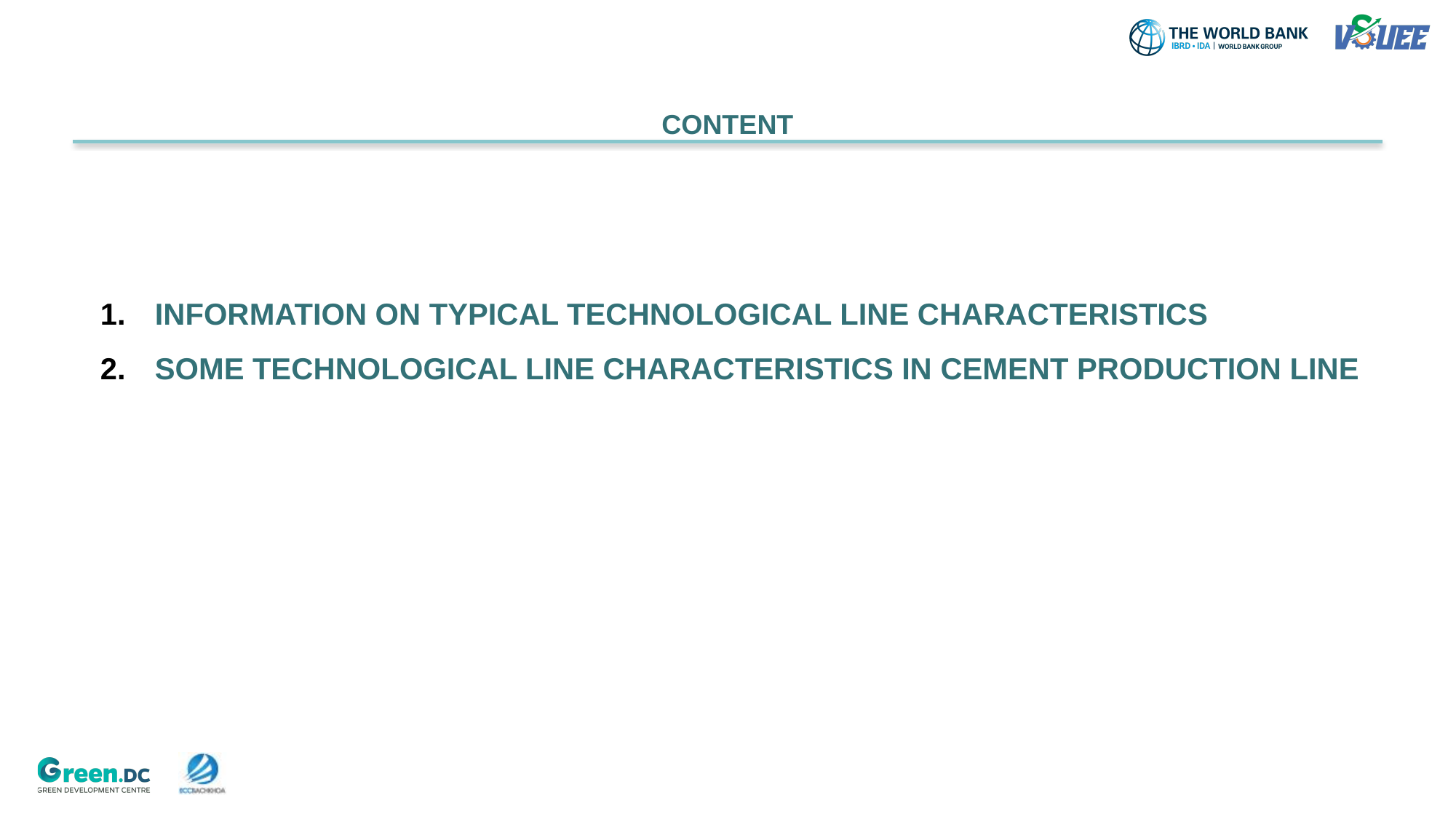

CONTENT
INFORMATION ON TYPICAL TECHNOLOGICAL LINE CHARACTERISTICS
SOME TECHNOLOGICAL LINE CHARACTERISTICS IN CEMENT PRODUCTION LINE